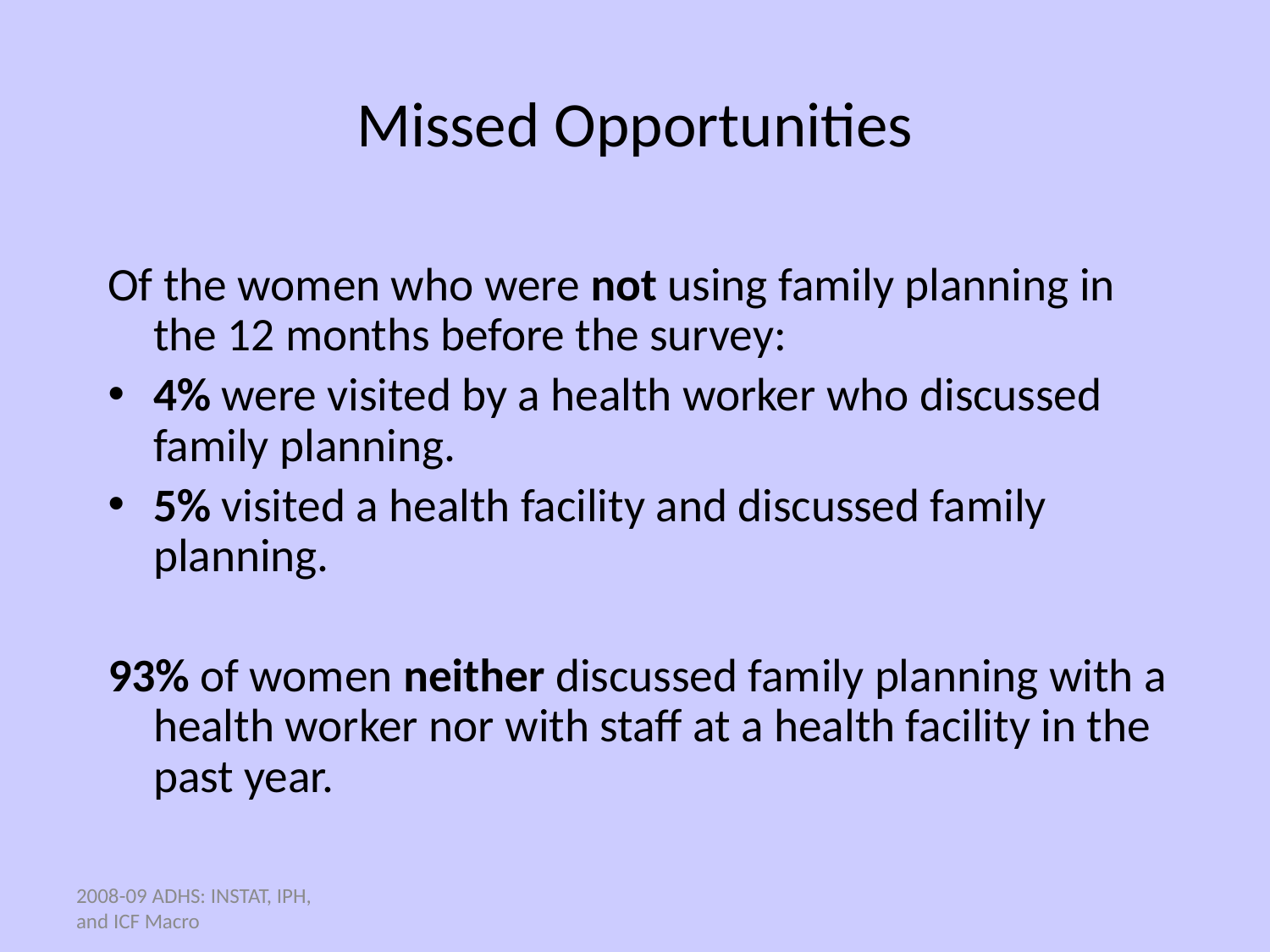

# Missed Opportunities
Of the women who were not using family planning in the 12 months before the survey:
4% were visited by a health worker who discussed family planning.
5% visited a health facility and discussed family planning.

93% of women neither discussed family planning with a health worker nor with staff at a health facility in the past year.
2008-09 ADHS: INSTAT, IPH, and ICF Macro